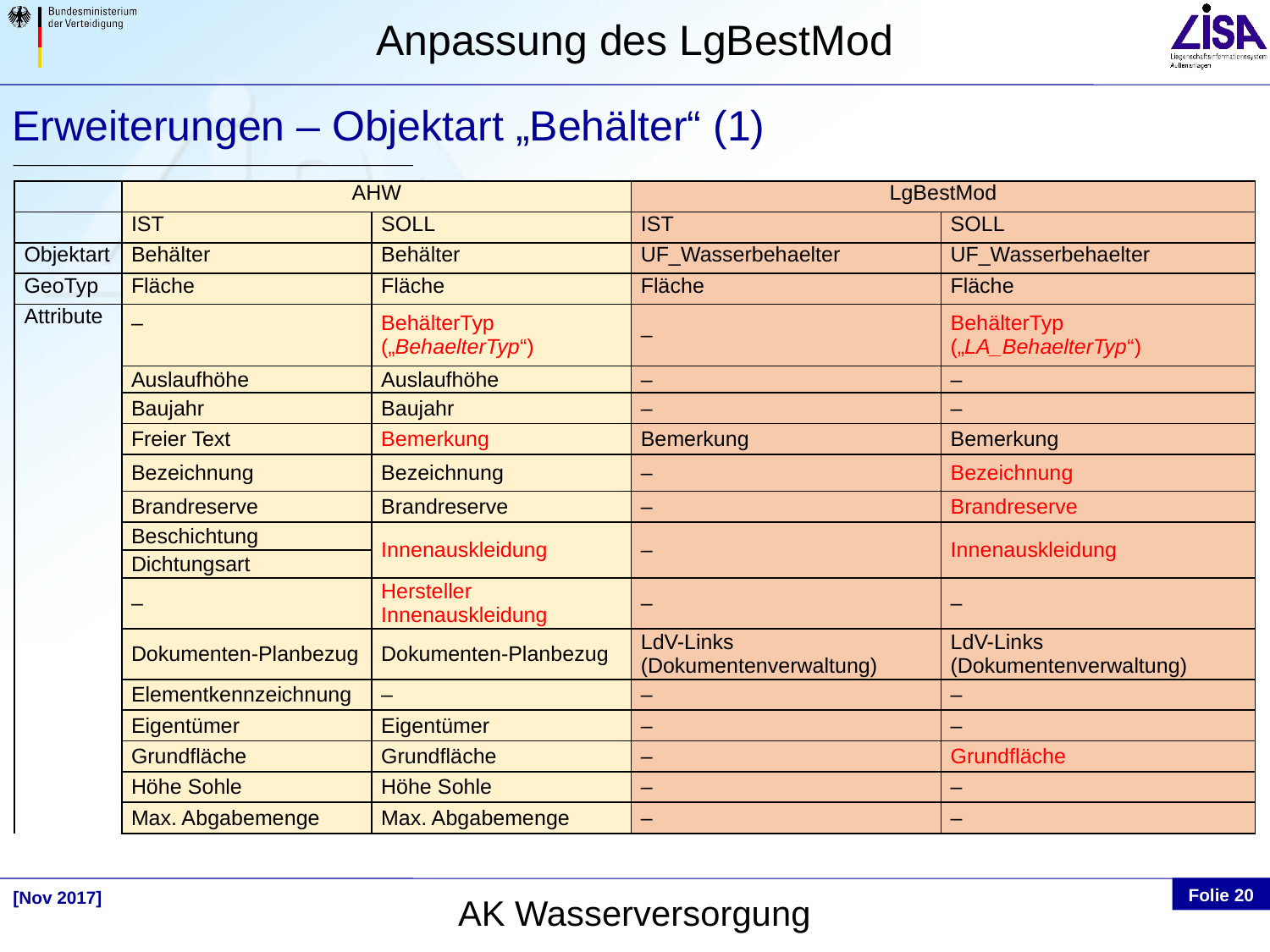

Erweiterungen – Objektart „Behälter“ (1)

|  | AHW |  | LgBestMod |  |
| --- | --- | --- | --- | --- |
|  | IST | SOLL | IST | SOLL |
| Objektart | Behälter | Behälter | UF\_Wasserbehaelter | UF\_Wasserbehaelter |
| GeoTyp | Fläche | Fläche | Fläche | Fläche |
| Attribute | – | BehälterTyp („BehaelterTyp“) | – | BehälterTyp („LA\_BehaelterTyp“) |
|  | Auslaufhöhe | Auslaufhöhe | – | – |
|  | Baujahr | Baujahr | – | – |
|  | Freier Text | Bemerkung | Bemerkung | Bemerkung |
|  | Bezeichnung | Bezeichnung | – | Bezeichnung |
|  | Brandreserve | Brandreserve | – | Brandreserve |
|  | Beschichtung | Innenauskleidung | – | Innenauskleidung |
|  | Dichtungsart |  |  |  |
|  | – | Hersteller Innenauskleidung | – | – |
|  | Dokumenten-Planbezug | Dokumenten-Planbezug | LdV-Links (Dokumentenverwaltung) | LdV-Links (Dokumentenverwaltung) |
|  | Elementkennzeichnung | – | – | – |
|  | Eigentümer | Eigentümer | – | – |
|  | Grundfläche | Grundfläche | – | Grundfläche |
|  | Höhe Sohle | Höhe Sohle | – | – |
|  | Max. Abgabemenge | Max. Abgabemenge | – | – |